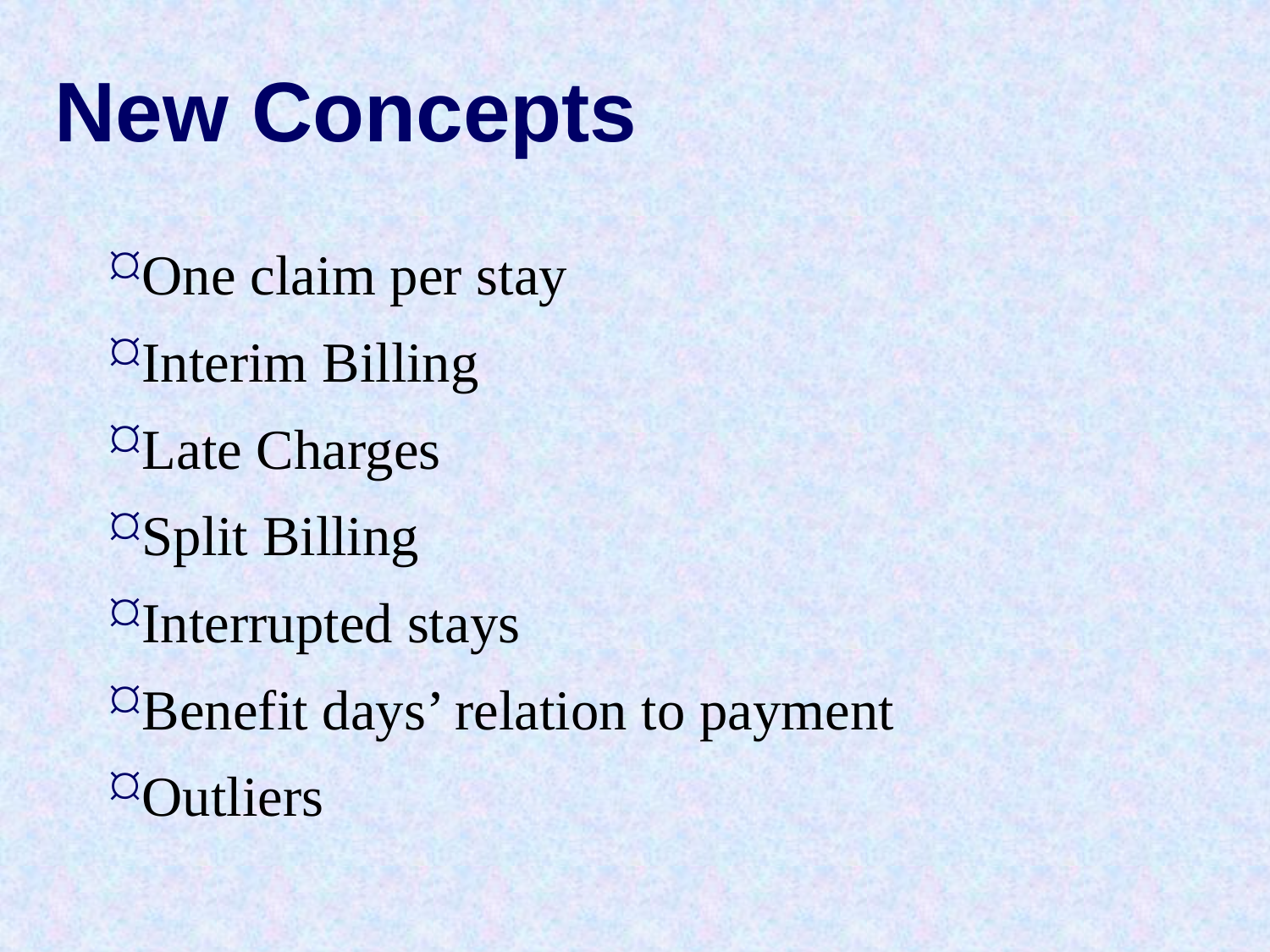

# New Concepts
One claim per stay
Interim Billing
Late Charges
Split Billing
Interrupted stays
Benefit days’ relation to payment
Outliers